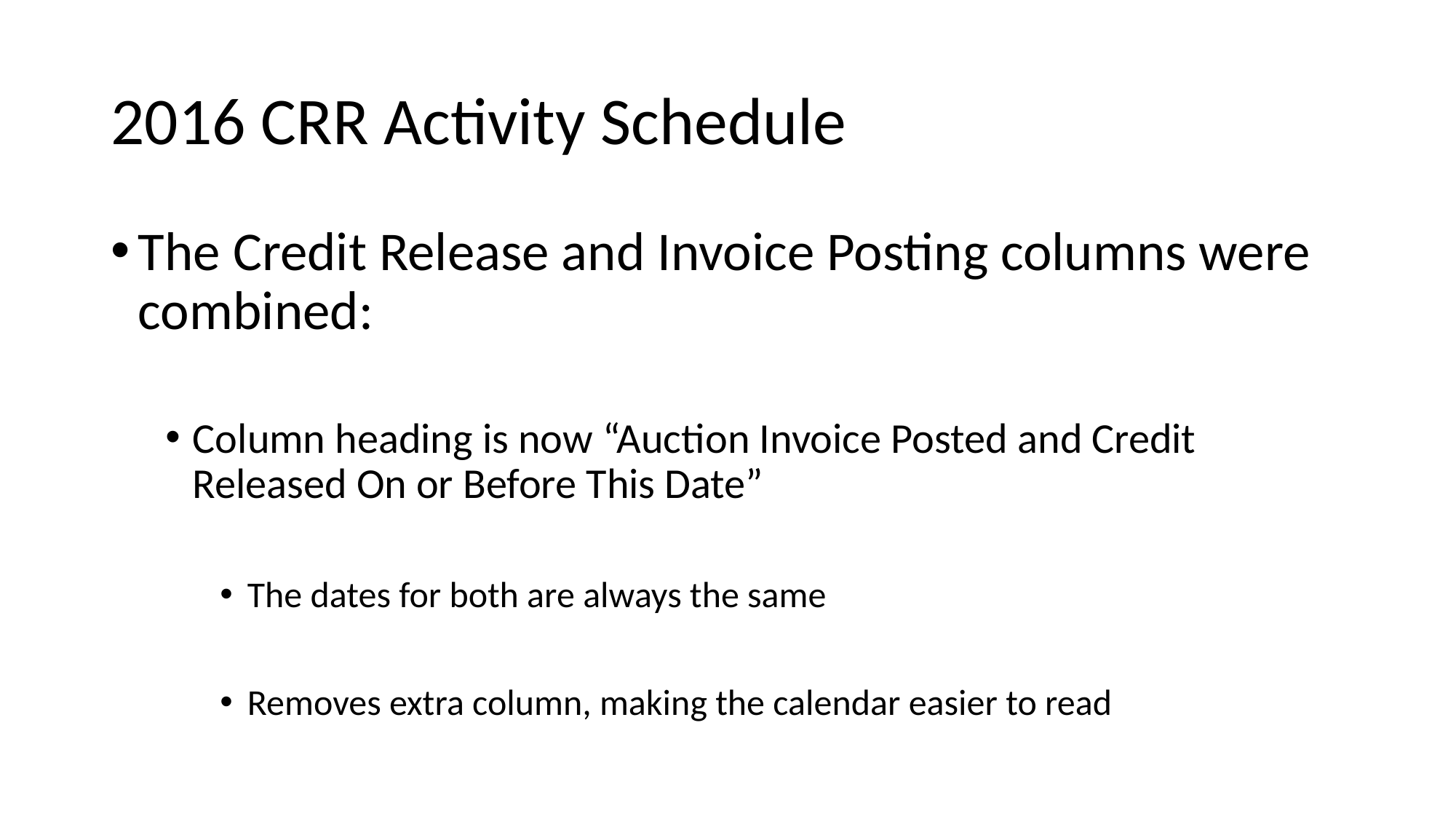

# 2016 CRR Activity Schedule
The Credit Release and Invoice Posting columns were combined:

Column heading is now “Auction Invoice Posted and Credit Released On or Before This Date”

The dates for both are always the same

Removes extra column, making the calendar easier to read